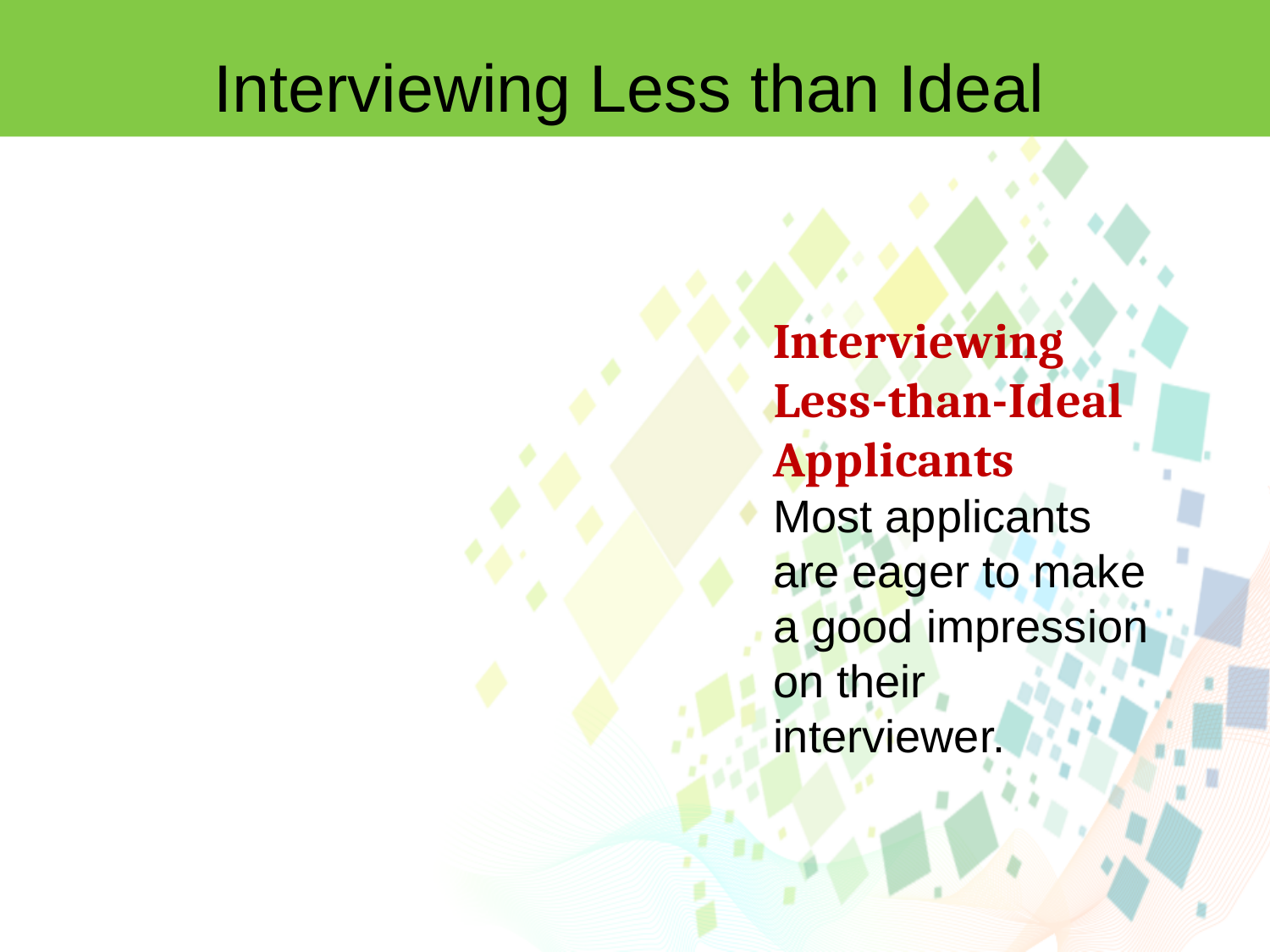

Interviewing Less than Ideal
Interviewing Less-than-Ideal Applicants
Most applicants are eager to make a good impression on their interviewer.